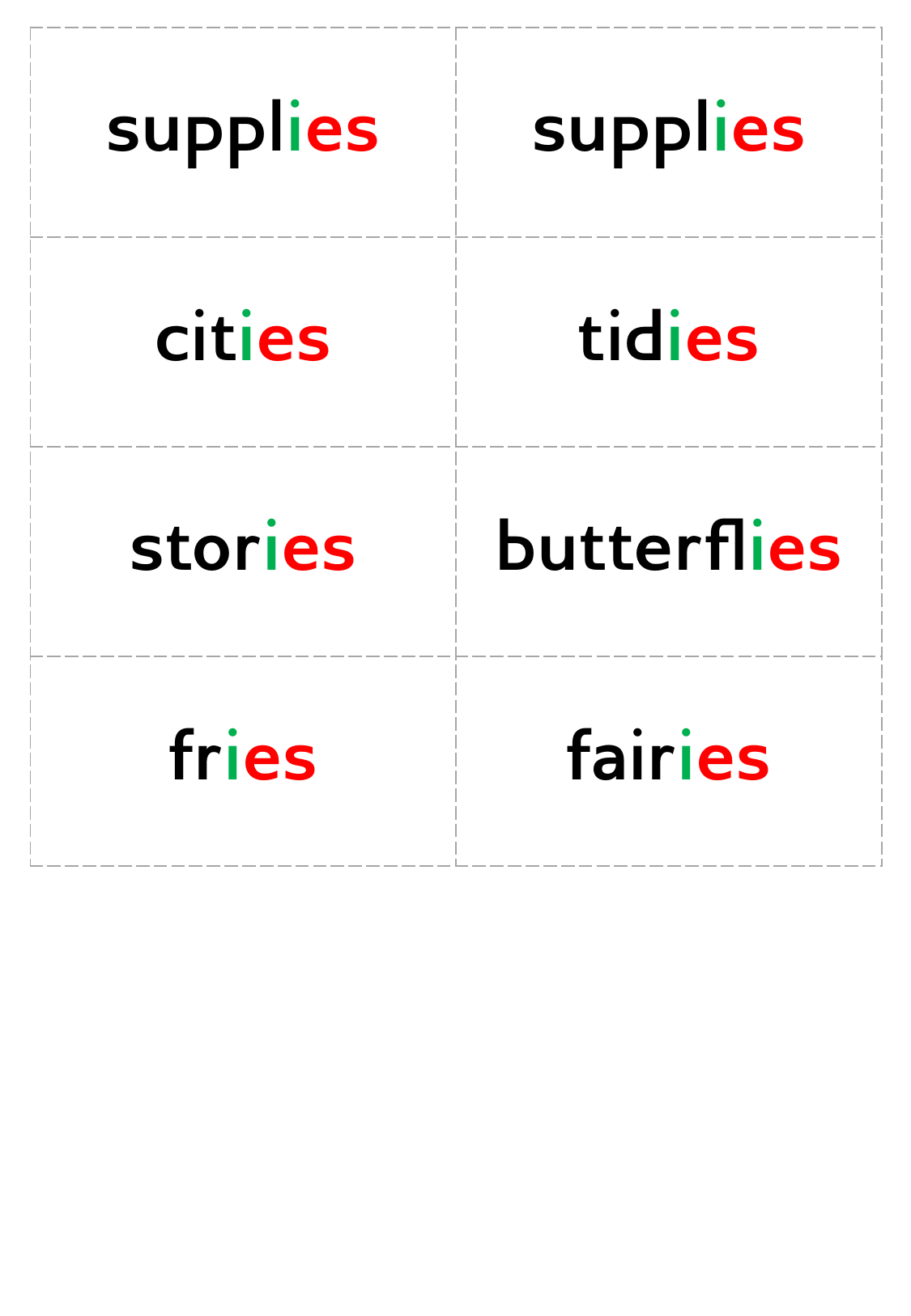

| supplies | supplies |
| --- | --- |
| cities | tidies |
| stories | butterflies |
| fries | fairies |